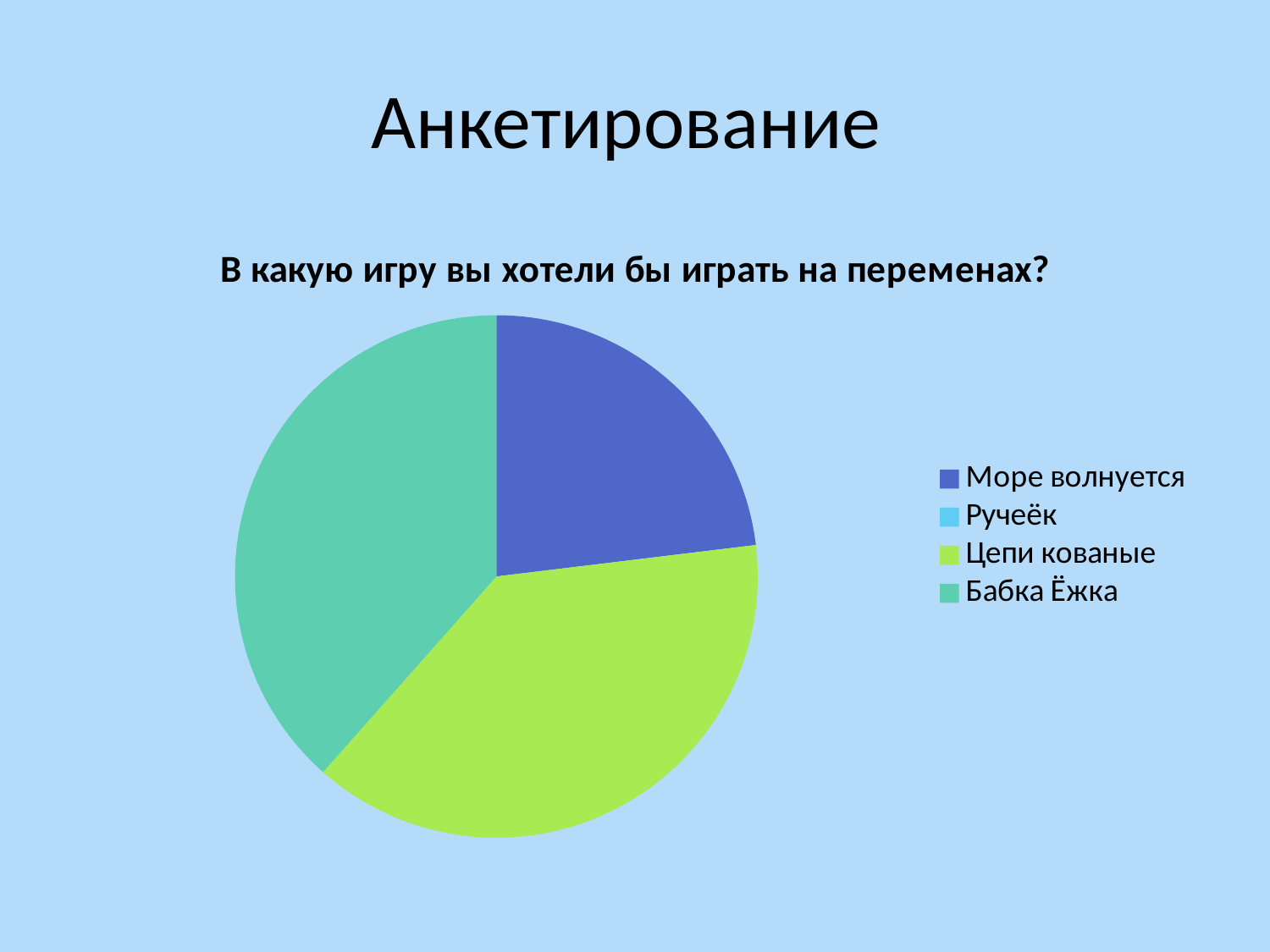

# Анкетирование

### Chart: В какую игру вы хотели бы играть на переменах?

| Category | В какую игру вы хотели бы играть на переменах? |
|---|---|
| Море волнуется | 3.0 |
| Ручеёк | 0.0 |
| Цепи кованые | 5.0 |
| Бабка Ёжка | 5.0 |